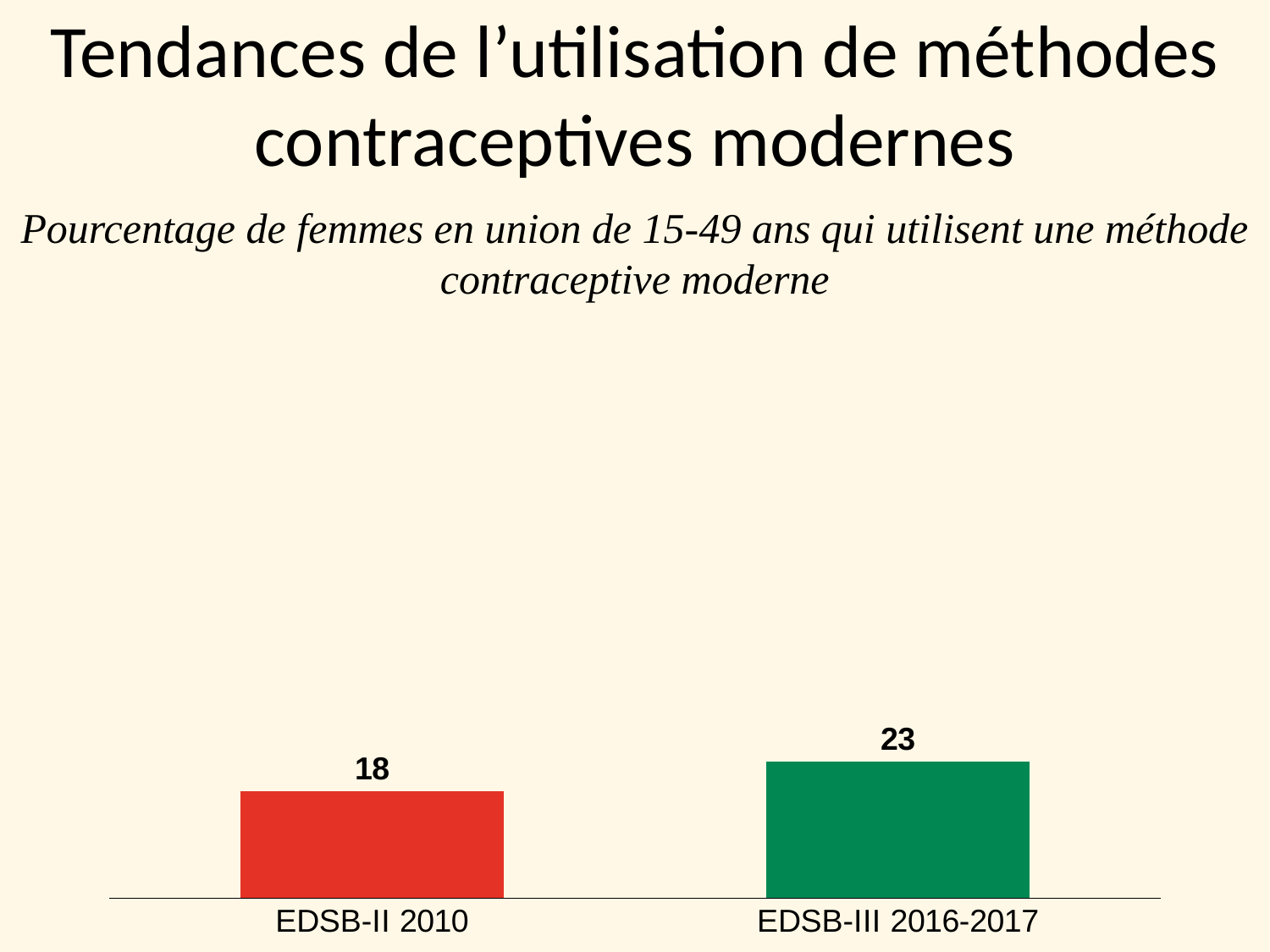

# Tendances de l’utilisation de méthodes contraceptives modernes
Pourcentage de femmes en union de 15-49 ans qui utilisent une méthode contraceptive moderne

### Chart

| Category | Column1 |
|---|---|
| EDSB-II 2010 | 18.0 |
| EDSB-III 2016-2017 | 23.0 |